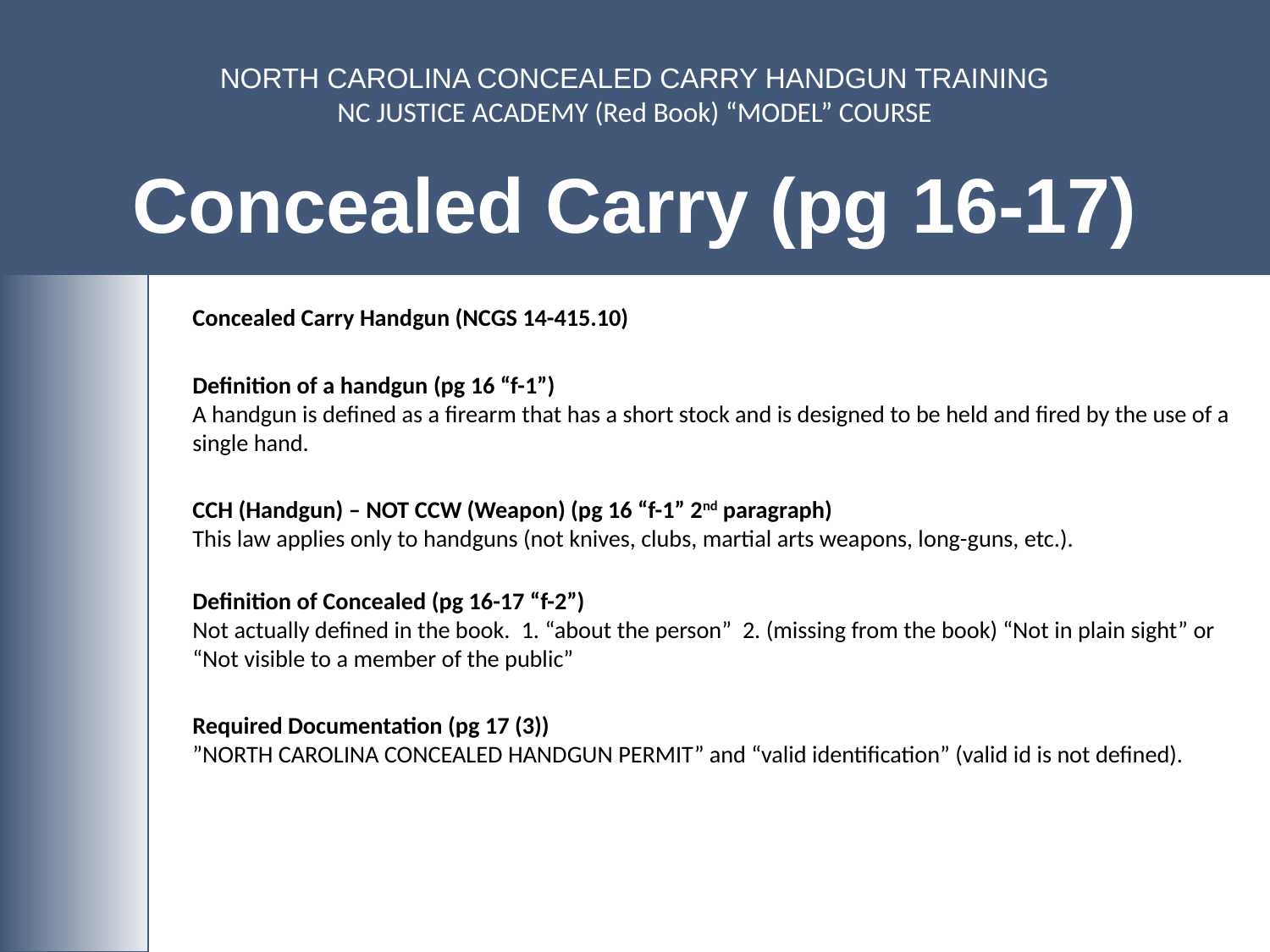

# NORTH CAROLINA CONCEALED CARRY HANDGUN TRAINING NC JUSTICE ACADEMY (Red Book) “MODEL” COURSE Concealed Carry (pg 16-17)

Concealed Carry Handgun (NCGS 14-415.10)

Definition of a handgun (pg 16 “f-1”)
A handgun is defined as a firearm that has a short stock and is designed to be held and fired by the use of a single hand.

CCH (Handgun) – NOT CCW (Weapon) (pg 16 “f-1” 2nd paragraph)
This law applies only to handguns (not knives, clubs, martial arts weapons, long-guns, etc.).
Definition of Concealed (pg 16-17 “f-2”)
Not actually defined in the book.  1. “about the person”  2. (missing from the book) “Not in plain sight” or “Not visible to a member of the public”

Required Documentation (pg 17 (3))
”NORTH CAROLINA CONCEALED HANDGUN PERMIT” and “valid identification” (valid id is not defined).